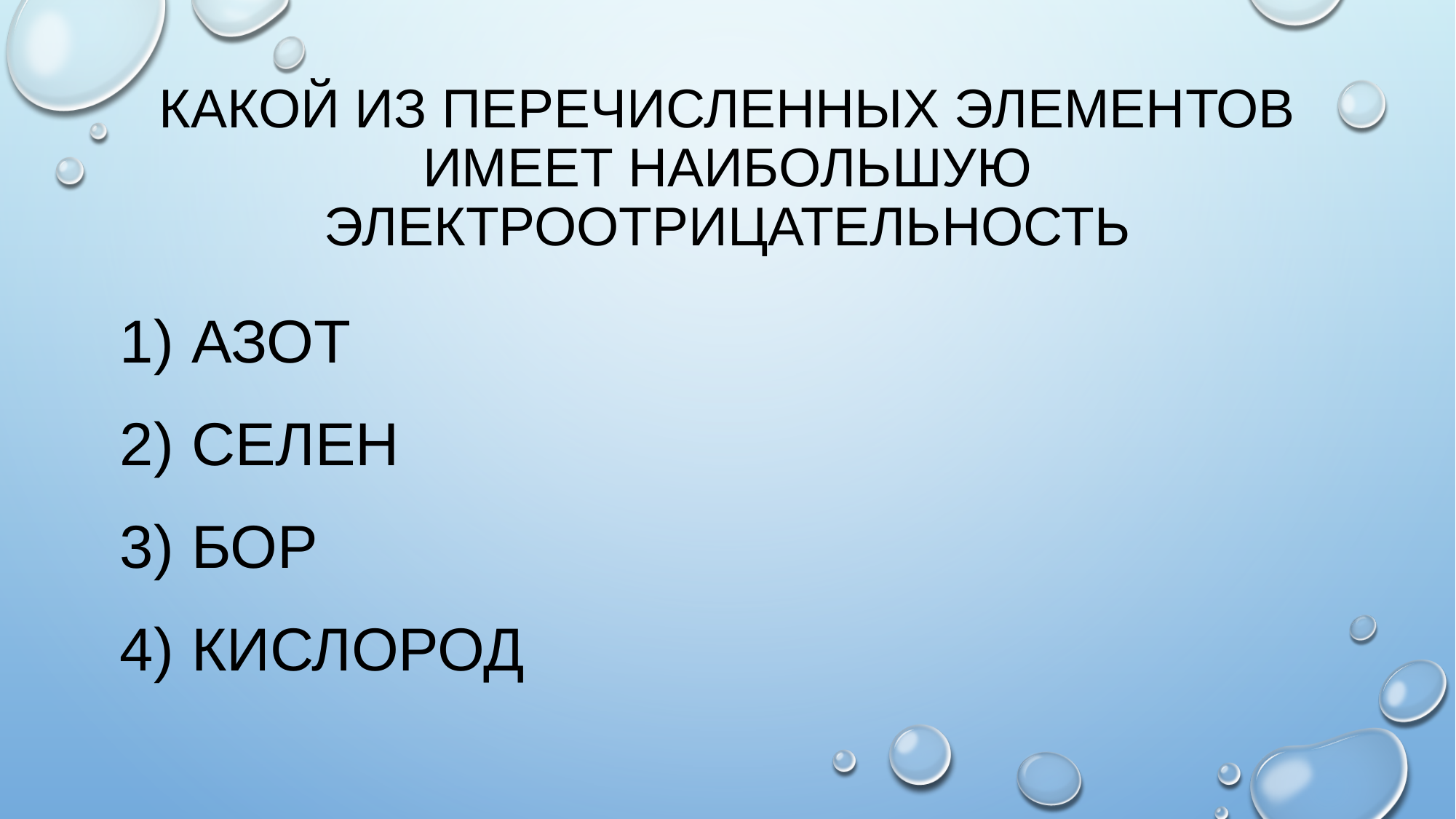

# Какой из перечисленных элементов имеет наибольшую электроотрицательность
 азот
 селен
 бор
 кислород